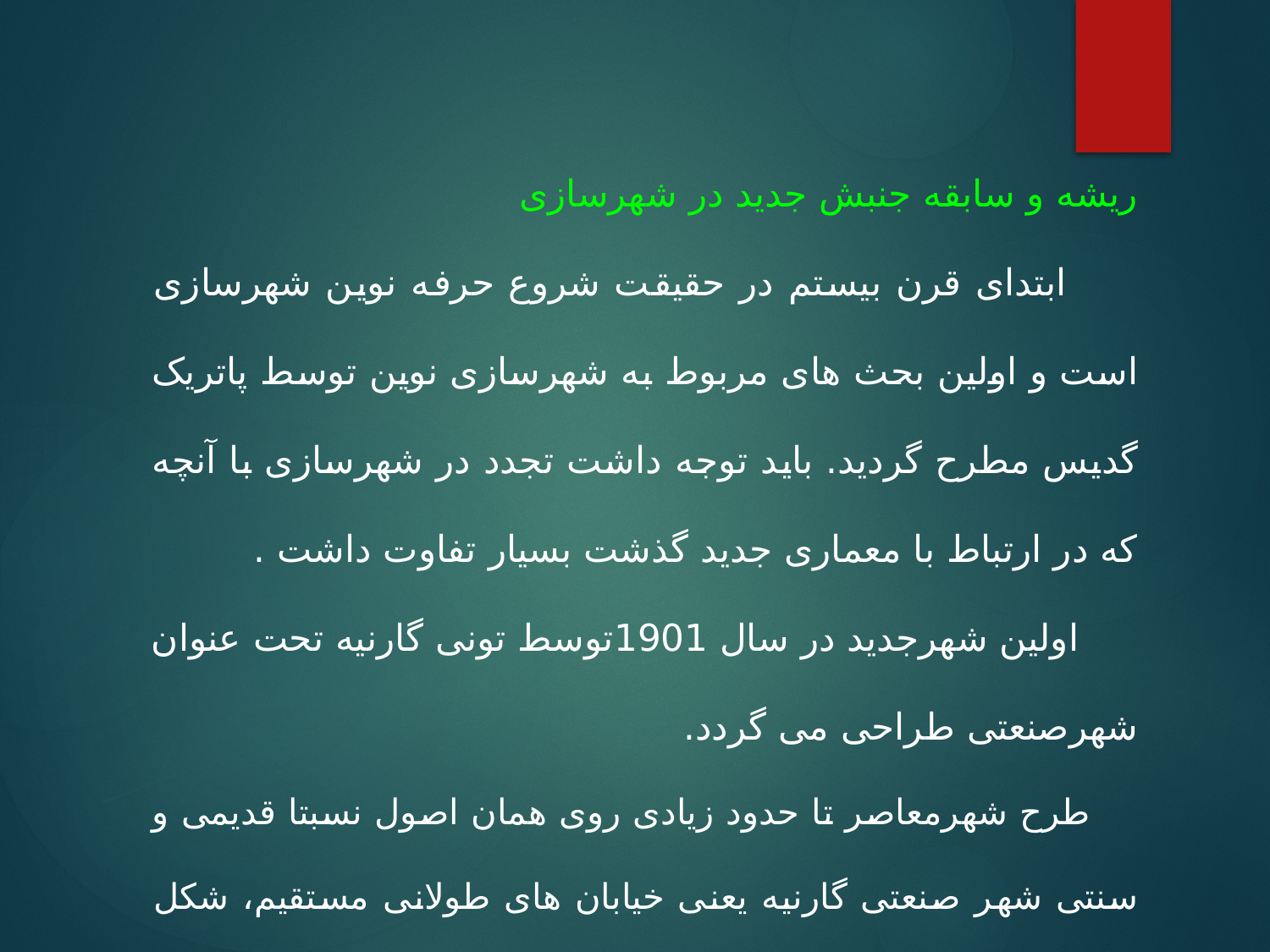

ریشه و سابقه جنبش جدید در شهرسازی
     ابتدای قرن بیستم در حقیقت شروع حرفه نوین شهرسازی است و اولین بحث های مربوط به شهرسازی نوین توسط پاتریک گدیس مطرح گردید. باید توجه داشت تجدد در شهرسازی با آنچه که در ارتباط با معماری جدید گذشت بسیار تفاوت داشت .
     اولین شهرجدید در سال 1901توسط تونی گارنیه تحت عنوان شهرصنعتی طراحی می گردد.
    طرح شهرمعاصر تا حدود زیادی روی همان اصول نسبتا قدیمی و سنتی شهر صنعتی گارنیه یعنی خیابان های طولانی مستقیم، شکل های هندسی ، ساختمان های هم شکل و هم ارتفاع قرار گرفته بود.